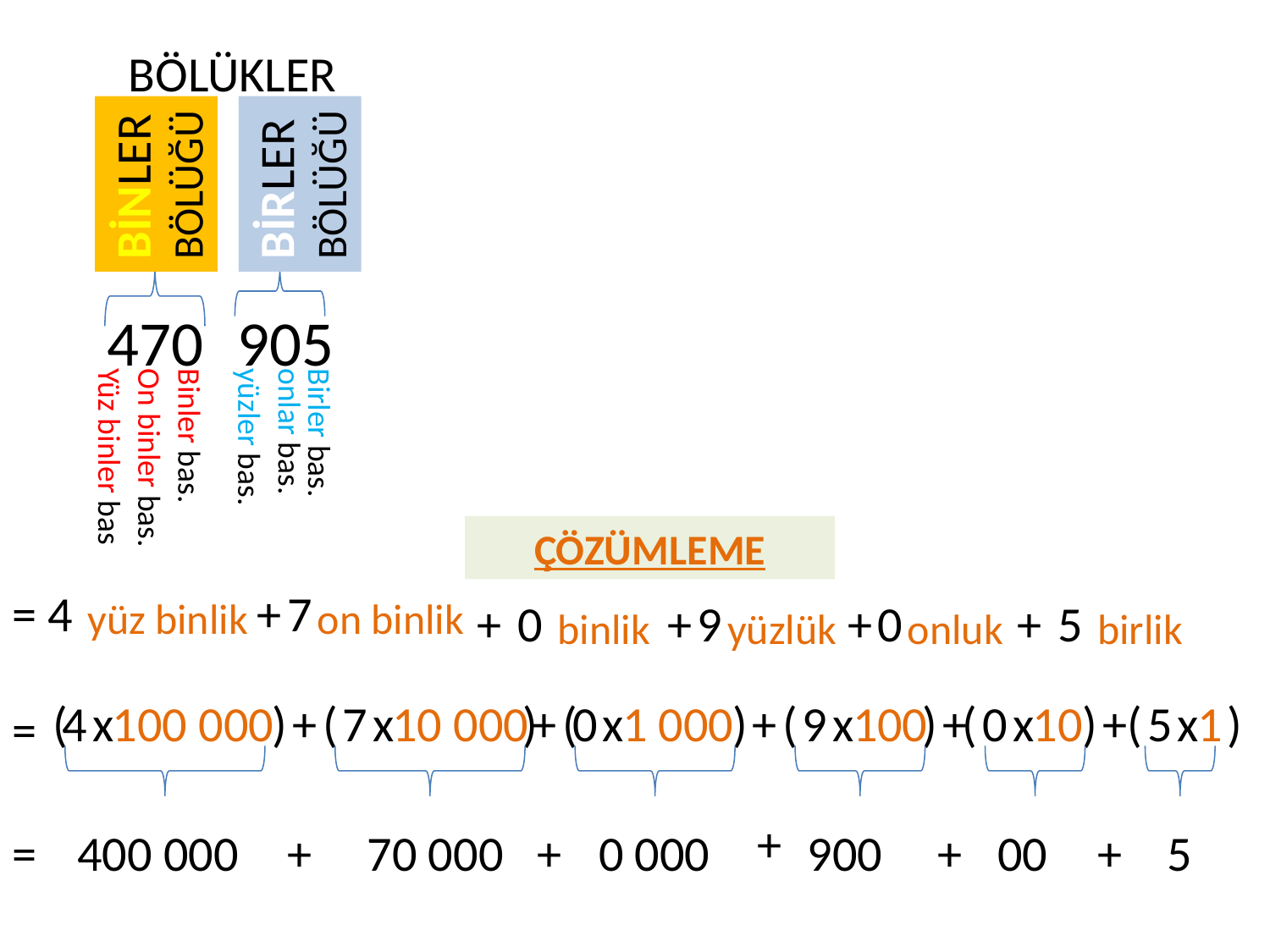

BÖLÜKLER
BİNLER BÖLÜĞÜ
BİRLER BÖLÜĞÜ

470
905
Birler bas.
Binler bas.
yüzler bas.
onlar bas.
Yüz binler bas
On binler bas.
ÇÖZÜMLEME
=
4

+
7
yüz binlik
on binlik
+
0
+
9
+
0
+
5
binlik
yüzlük
onluk
birlik

(
4
x
100 000
)
+
(
7
x
10 000
)
+
(
0
x
1 000
)
+
(
9
x
100
)
+
(
0
x
10
)
+
(
5
x
1
)

=

+
=
400 000
+
70 000
+
 0 000
900
+
00
+
5